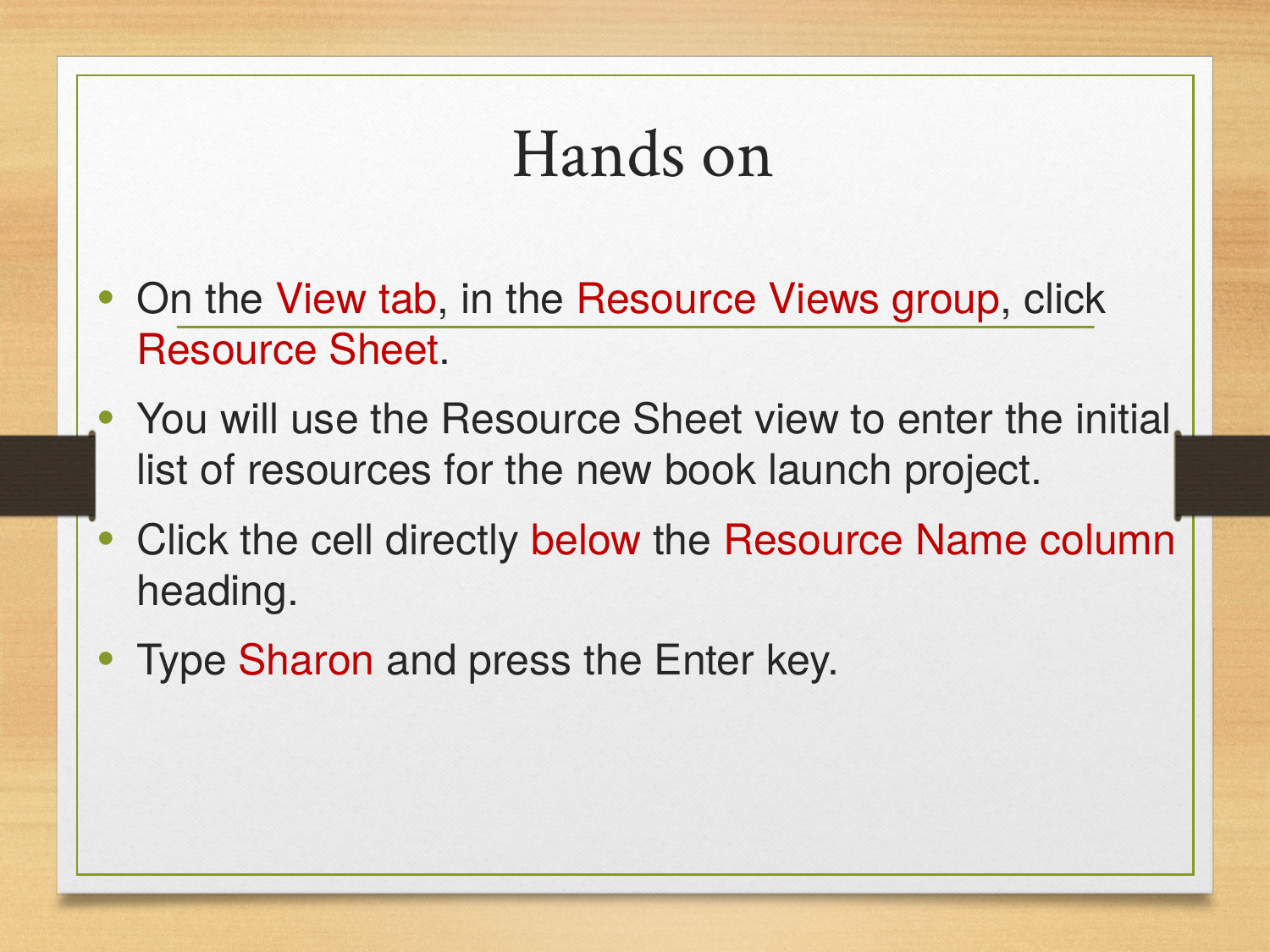

# Hands on
On the View tab, in the Resource Views group, click Resource Sheet.
You will use the Resource Sheet view to enter the initial list of resources for the new book launch project.
Click the cell directly below the Resource Name column heading.
Type Sharon and press the Enter key.